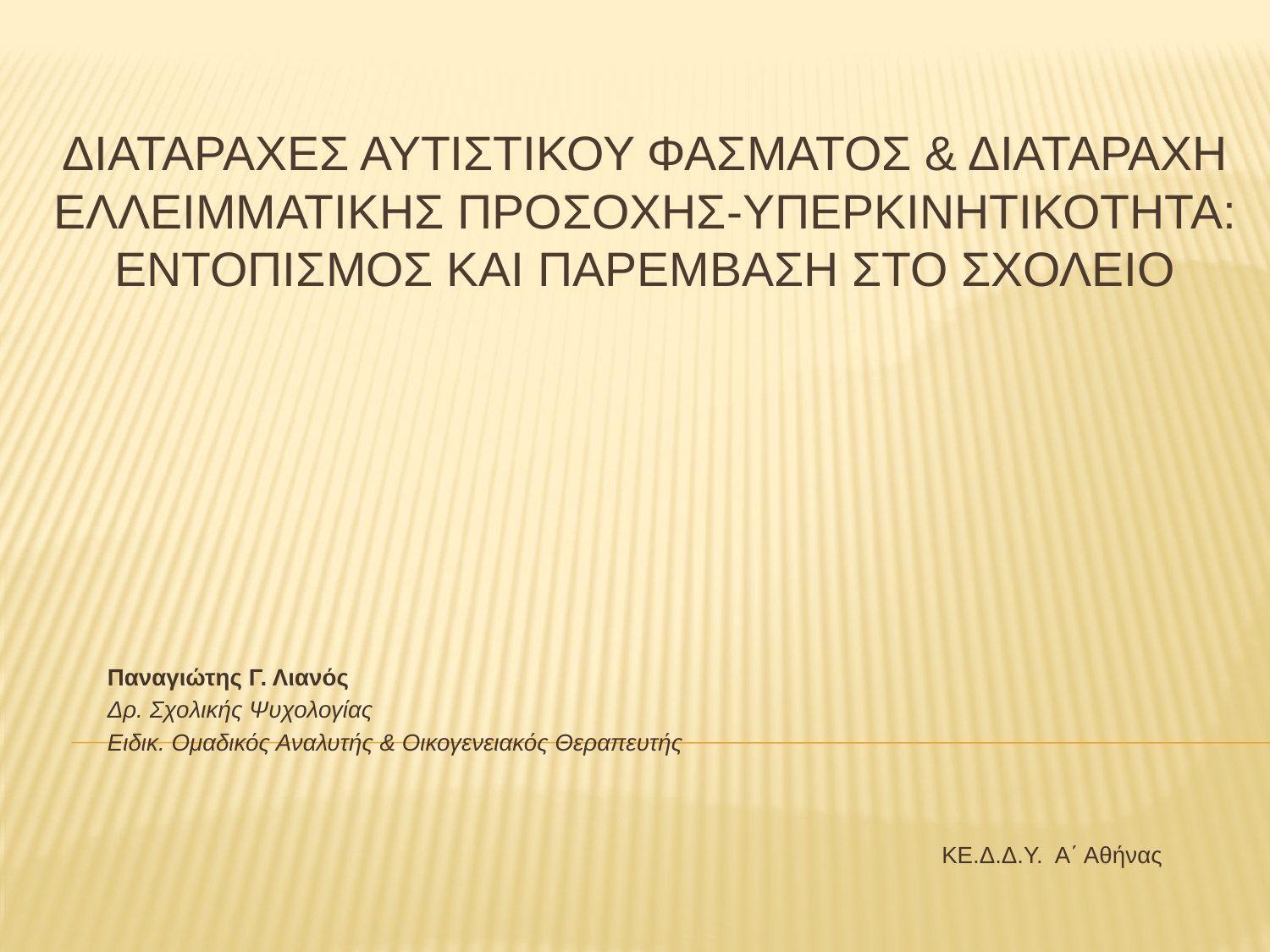

# ΔιαταραχΕΣ ΑυτιστικοΥ ΦΑσματοΣ & ΔιαταραχΗ ΕλλειμματικΗΣ ΠροσοχΗΣ-ΥπερκινητικΟτητα: εντοπισμΟΣ και παρΕμβαση στο σχολεΙο
Παναγιώτης Γ. Λιανός
Δρ. Σχολικής Ψυχολογίας
Ειδικ. Ομαδικός Αναλυτής & Οικογενειακός Θεραπευτής

ΚΕ.Δ.Δ.Υ.  Α΄ Αθήνας